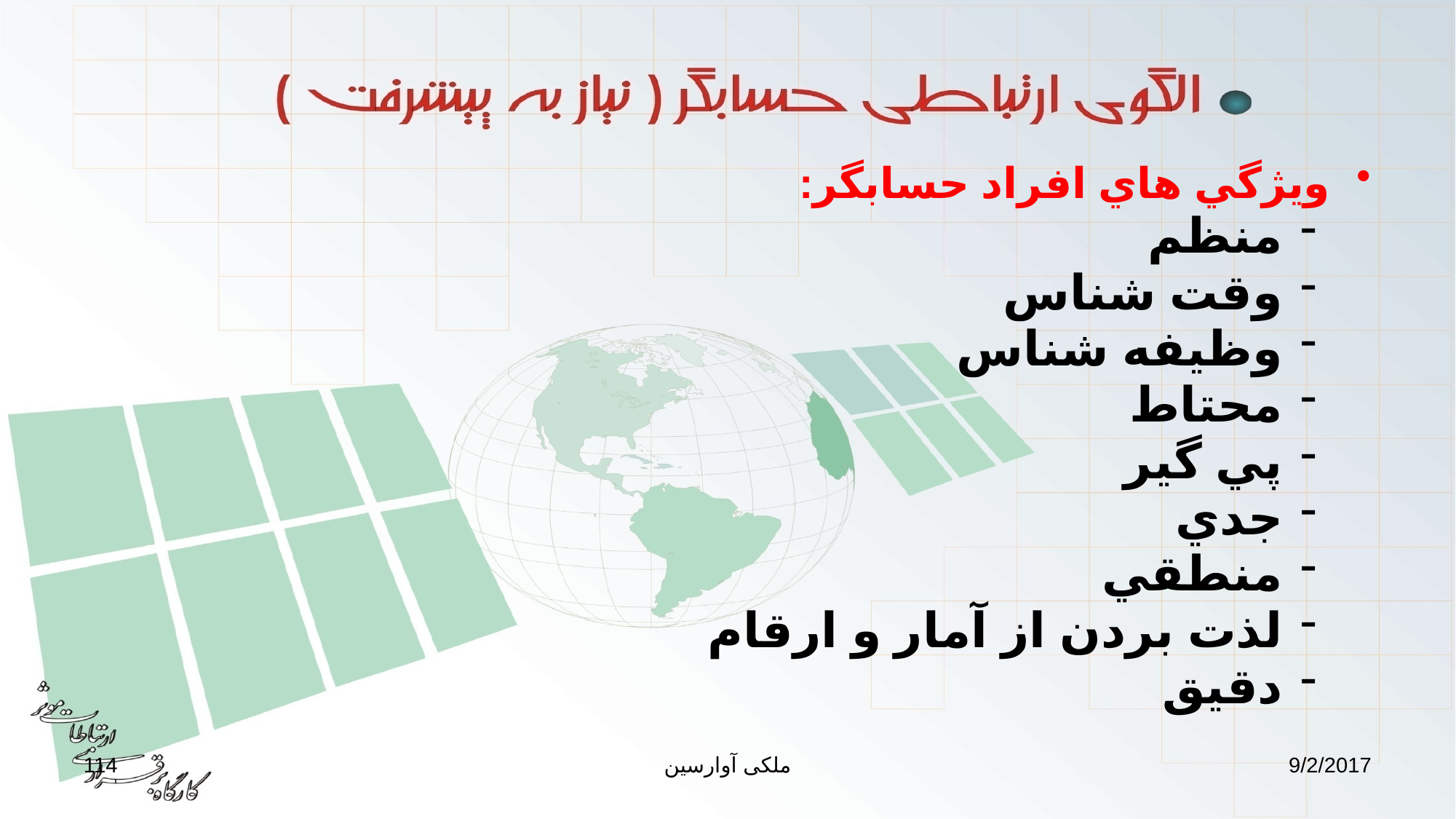

ويژگي هاي افراد حسابگر:
منظم
وقت شناس
وظيفه شناس
محتاط
پي گير
جدي
منطقي
لذت بردن از آمار و ارقام
دقيق
114
ملکی آوارسین
9/2/2017